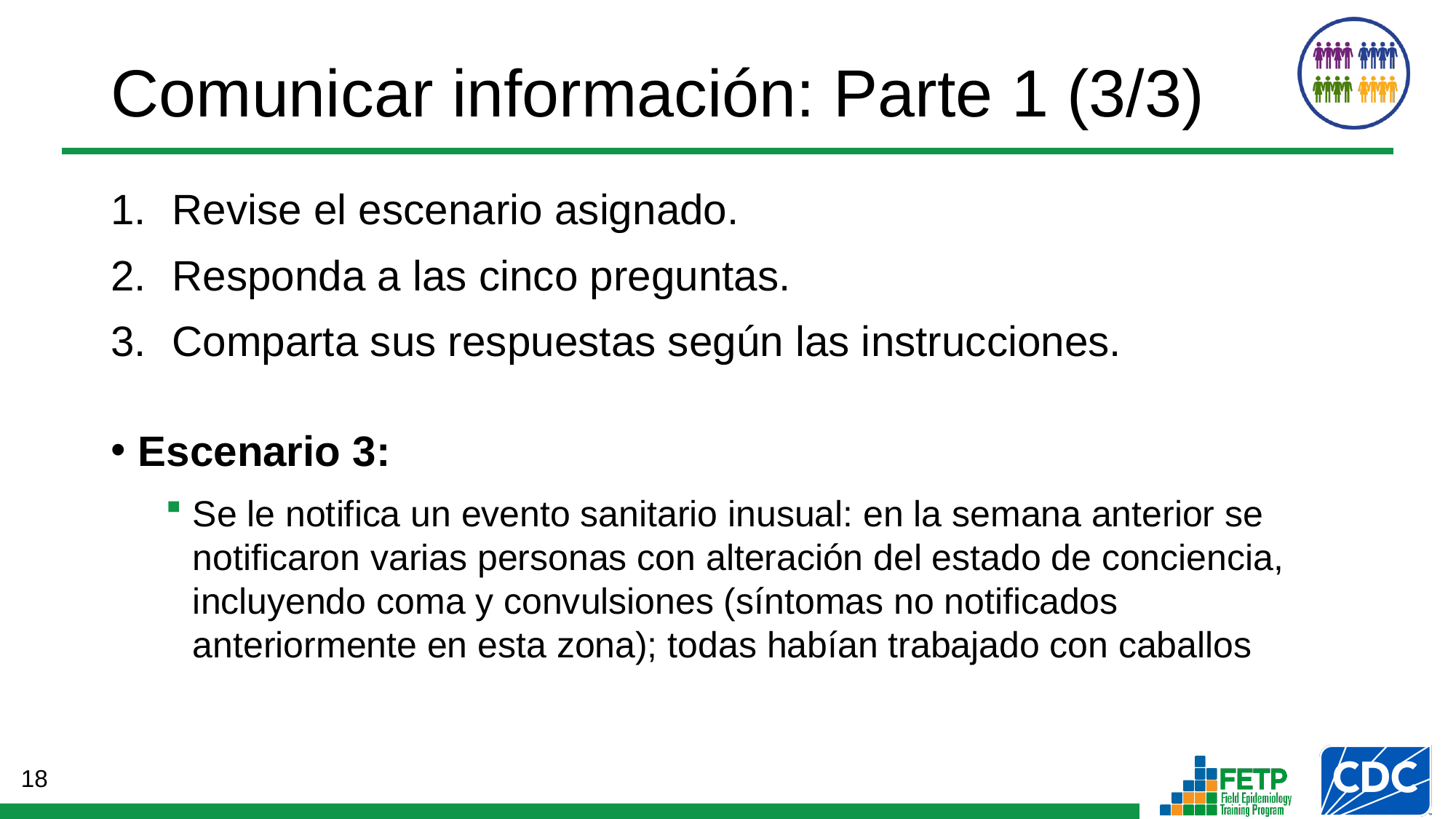

# Comunicar información: Parte 1 (3/3)
Revise el escenario asignado.
Responda a las cinco preguntas.
Comparta sus respuestas según las instrucciones.

Escenario 3:
Se le notifica un evento sanitario inusual: en la semana anterior se notificaron varias personas con alteración del estado de conciencia, incluyendo coma y convulsiones (síntomas no notificados anteriormente en esta zona); todas habían trabajado con caballos